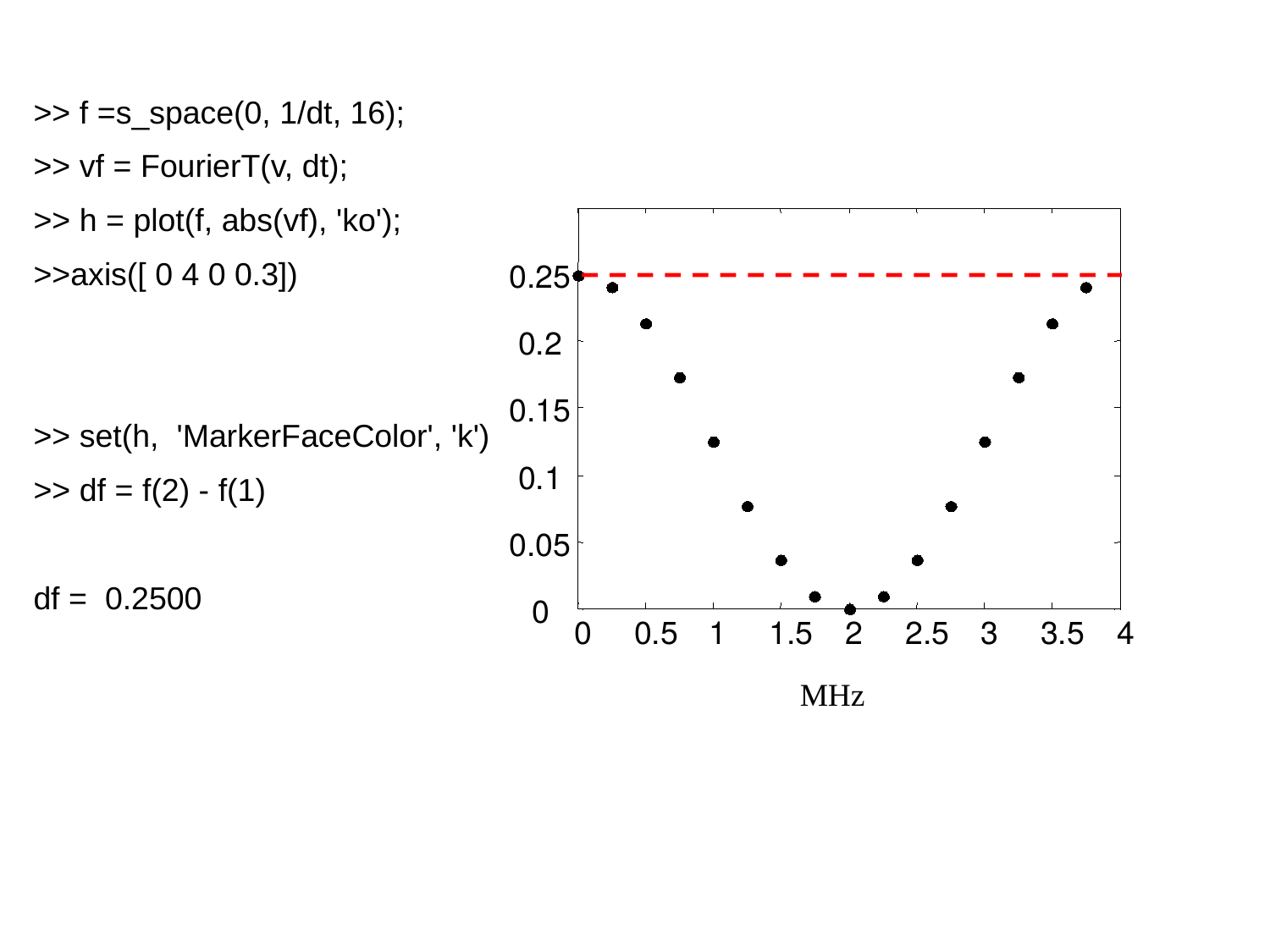

>> f =s_space(0, 1/dt, 16);
>> vf = FourierT(v, dt);
>> h = plot(f, abs(vf), 'ko');
>>axis([ 0 4 0 0.3])

>> set(h,  'MarkerFaceColor', 'k')
>> df = f(2) - f(1)

df =  0.2500

0.25

0.2

0.15

0.1

0.05

0

0
0.5
1
1.5
2
2.5
3
3.5
4
MHz